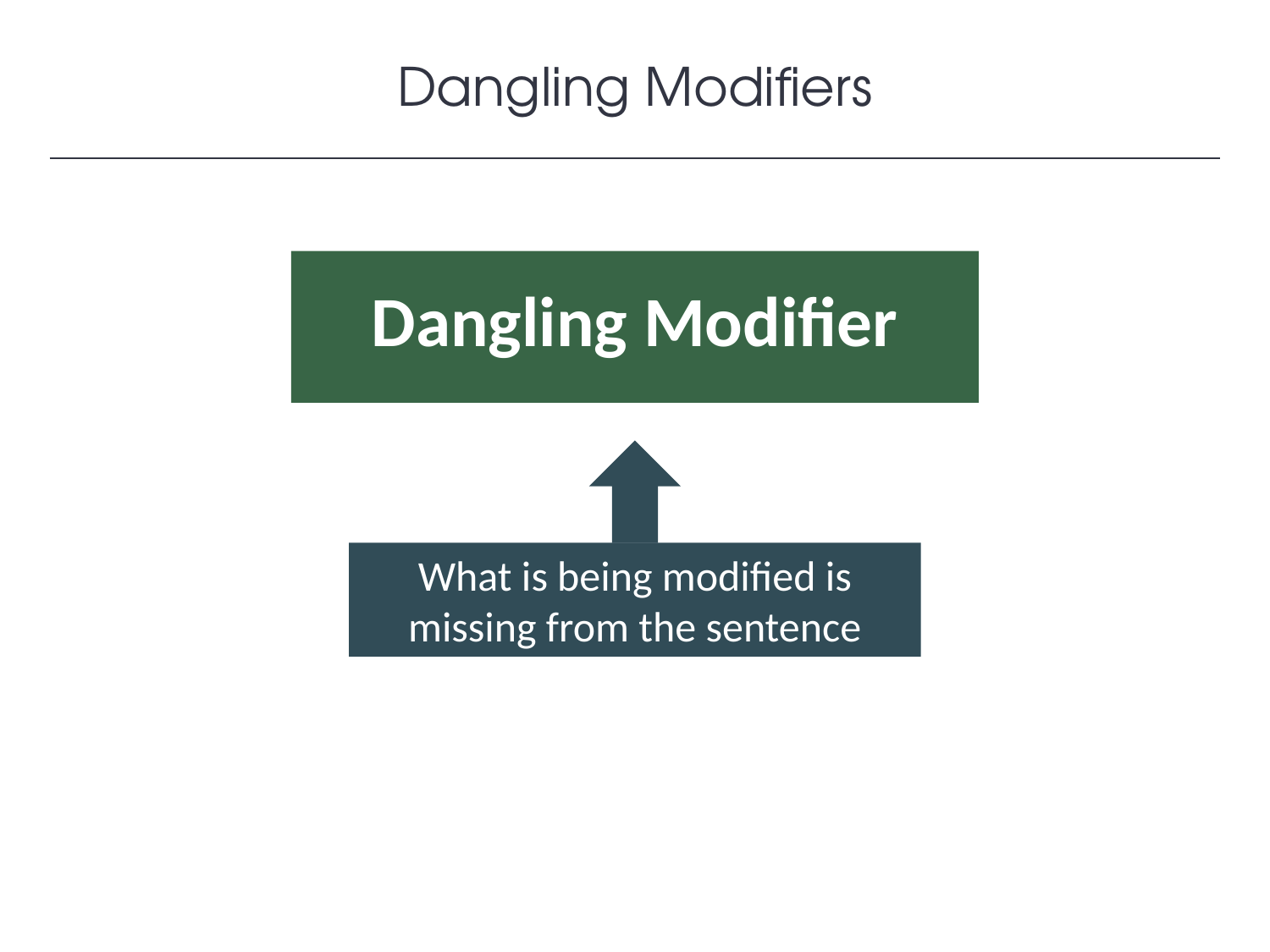

Dangling Modifiers
HAWKES LEARNING

Dangling Modifier

What is being modified is missing from the sentence